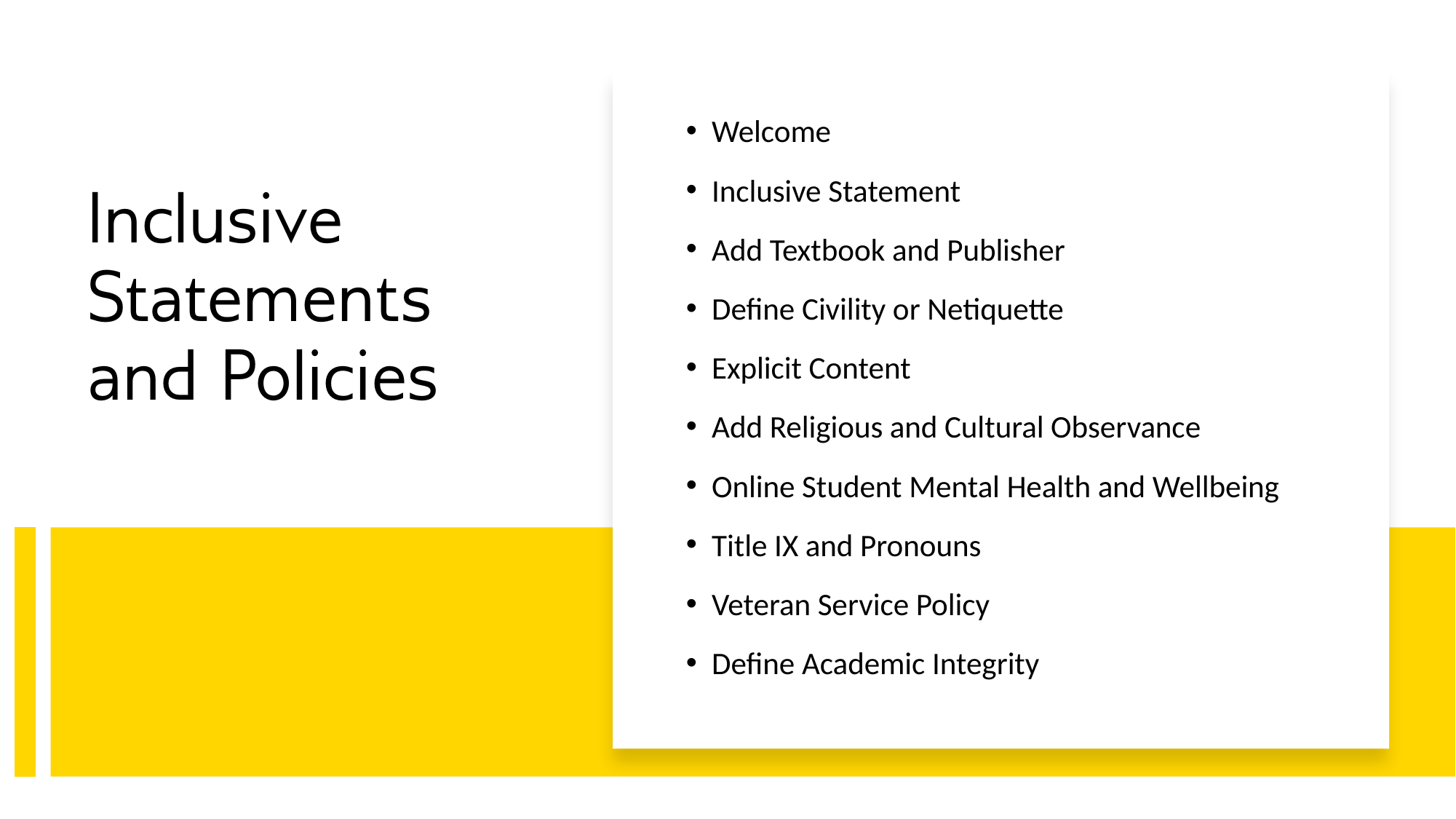

Welcome
Inclusive Statement
Add Textbook and Publisher
Define Civility or Netiquette
Explicit Content
Add Religious and Cultural Observance
Online Student Mental Health and Wellbeing
Title IX and Pronouns
Veteran Service Policy
Define Academic Integrity

# Inclusive Statements and Policies